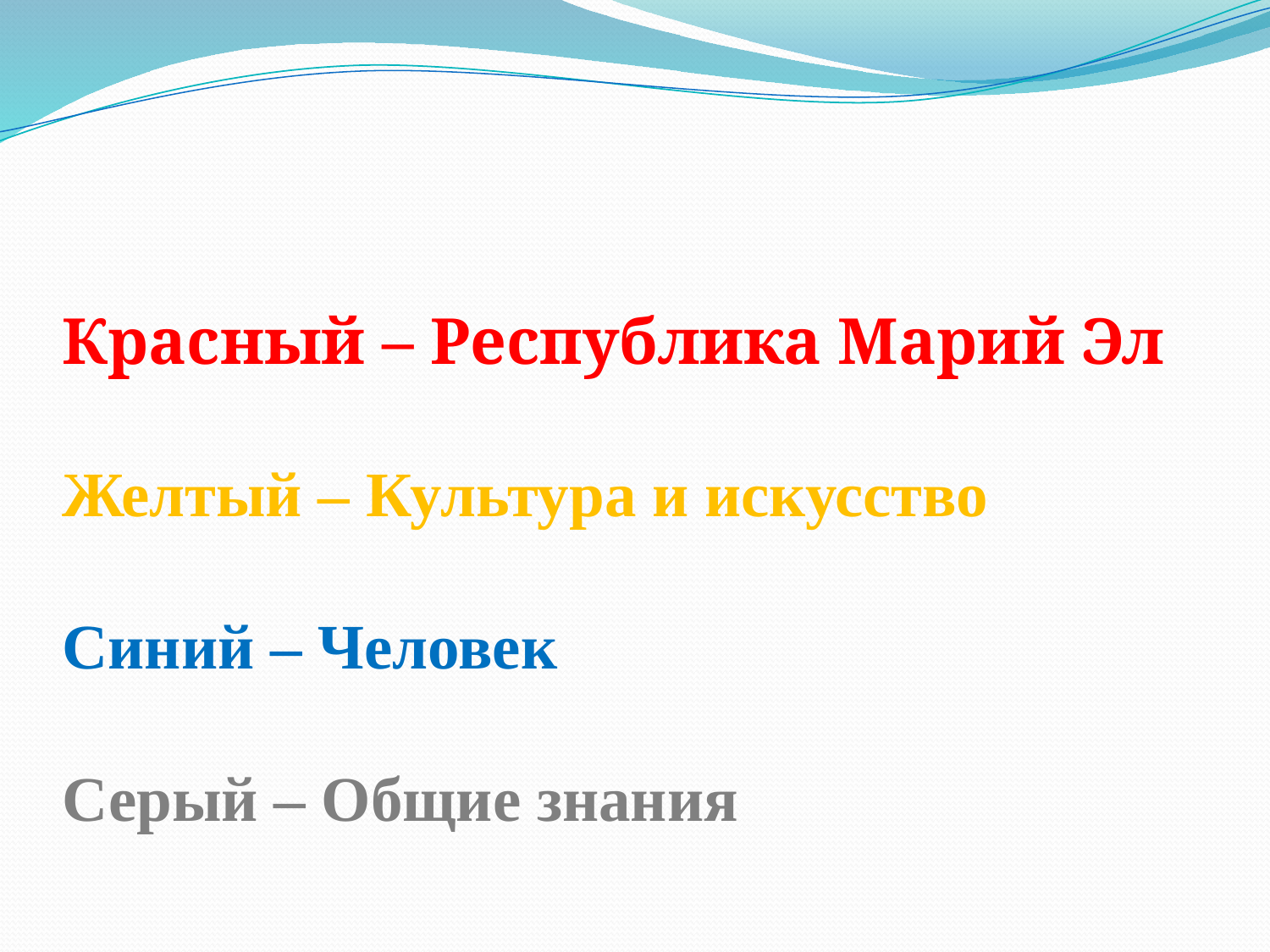

Красный – Республика Марий Эл

Желтый – Культура и искусство

Синий – Человек

Серый – Общие знания